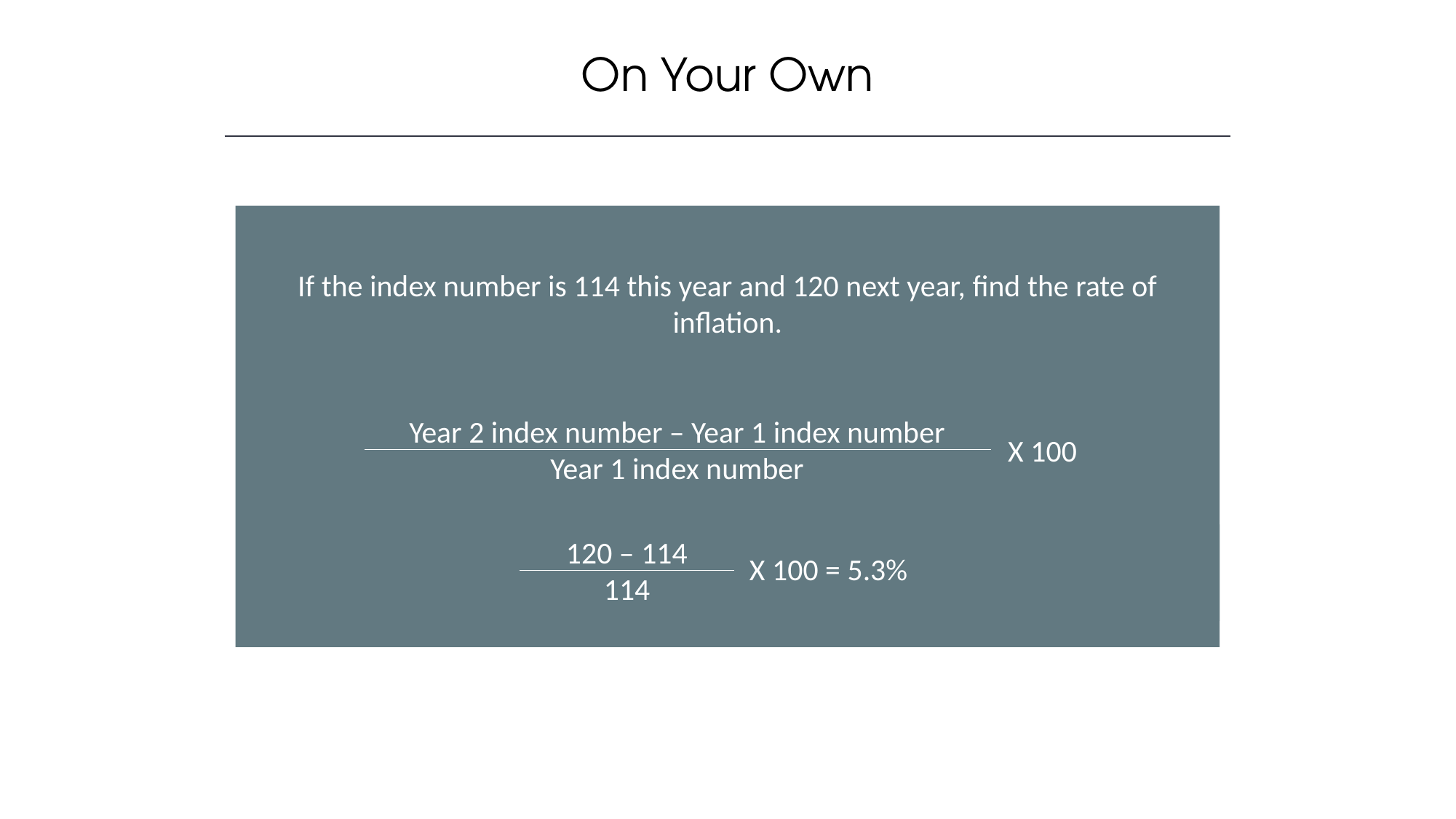

On Your Own

If the index number is 114 this year and 120 next year, find the rate of inflation.

Year 2 index number – Year 1 index number
Year 1 index number
X 100

120 – 114
114
X 100 = 5.3%